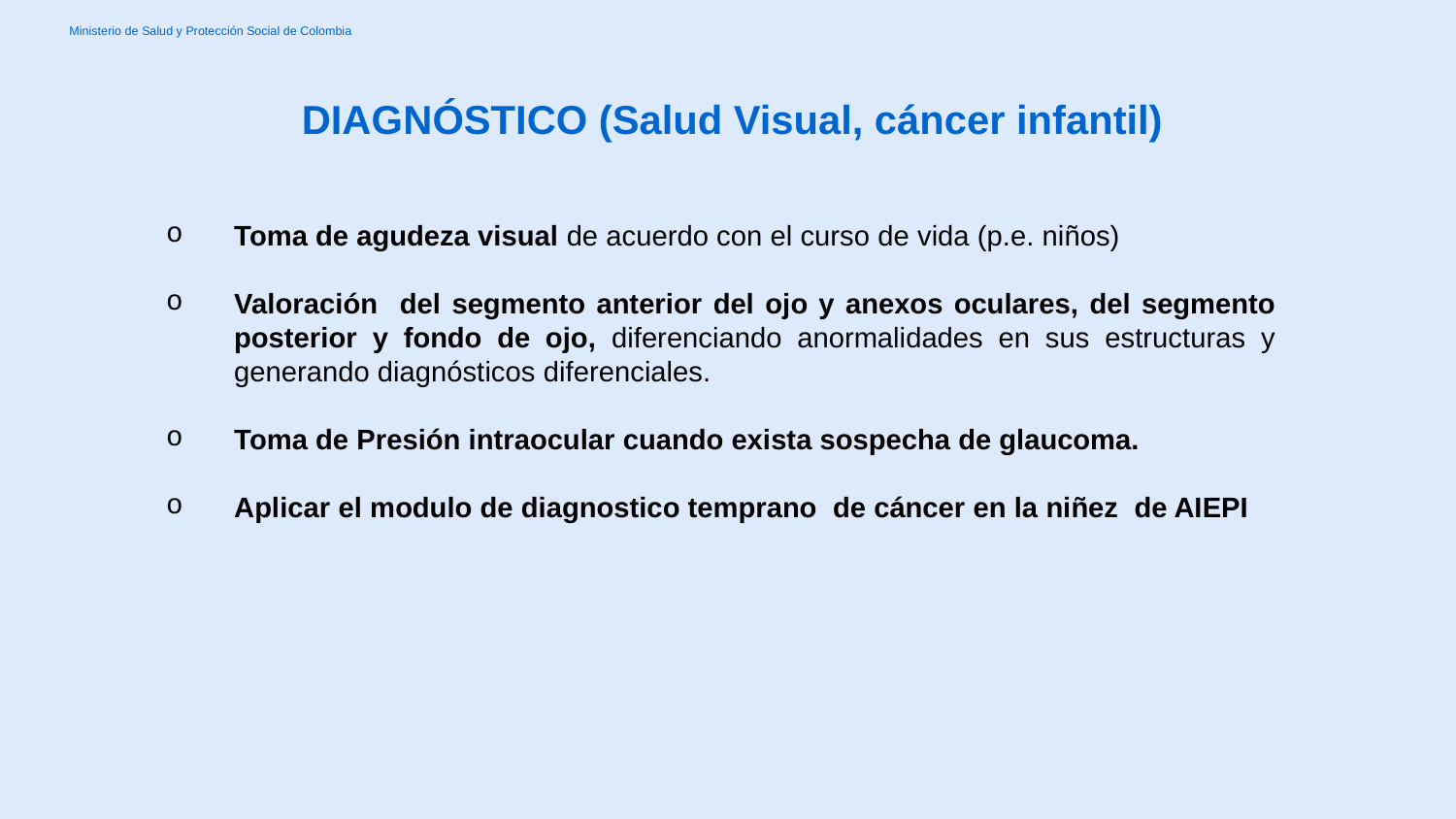

DIAGNÓSTICO (Salud Visual, cáncer infantil)
Toma de agudeza visual de acuerdo con el curso de vida (p.e. niños)

Valoración  del segmento anterior del ojo y anexos oculares, del segmento posterior y fondo de ojo, diferenciando anormalidades en sus estructuras y generando diagnósticos diferenciales.

Toma de Presión intraocular cuando exista sospecha de glaucoma.

Aplicar el modulo de diagnostico temprano  de cáncer en la niñez  de AIEPI